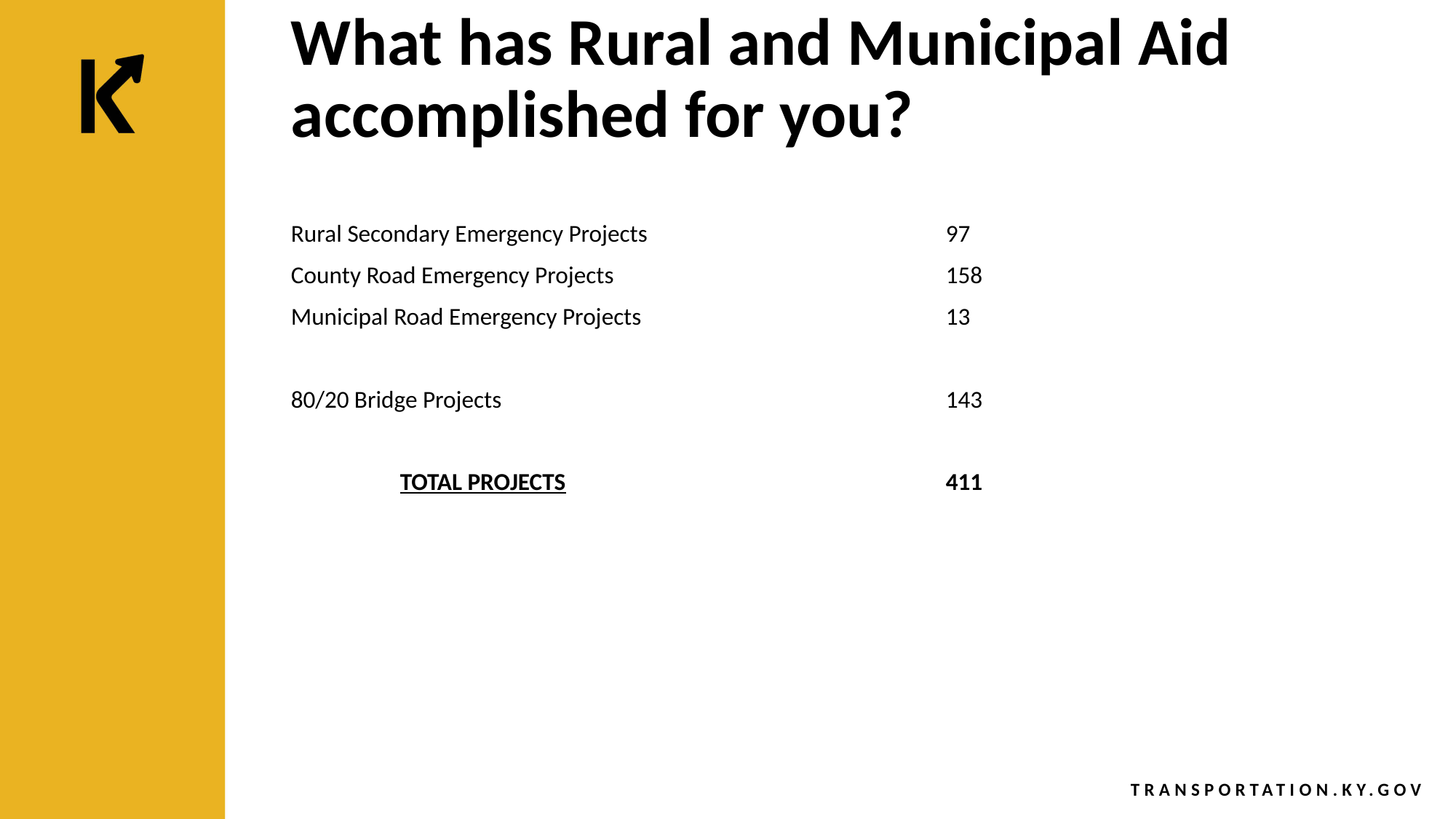

# What has Rural and Municipal Aid accomplished for you?

Rural Secondary Emergency Projects			97
County Road Emergency Projects				158
Municipal Road Emergency Projects			13

80/20 Bridge Projects					143

	TOTAL PROJECTS				411
TRANSPORTATION.KY.GOV